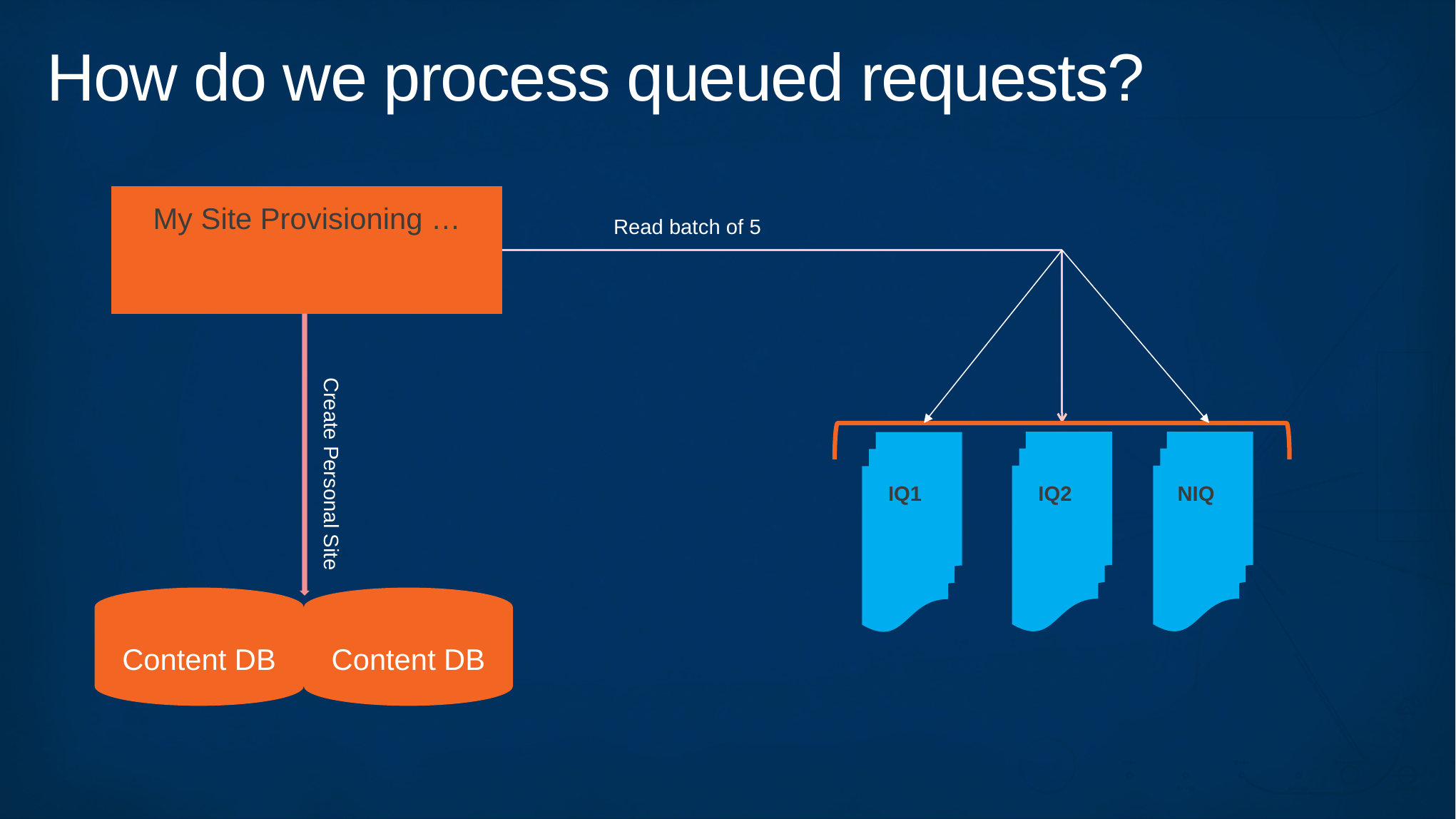

# How do we process queued requests?
My Site Provisioning …
Read batch of 5

IQ2
NIQ
IQ1
Create Personal Site
Content DB
Content DB